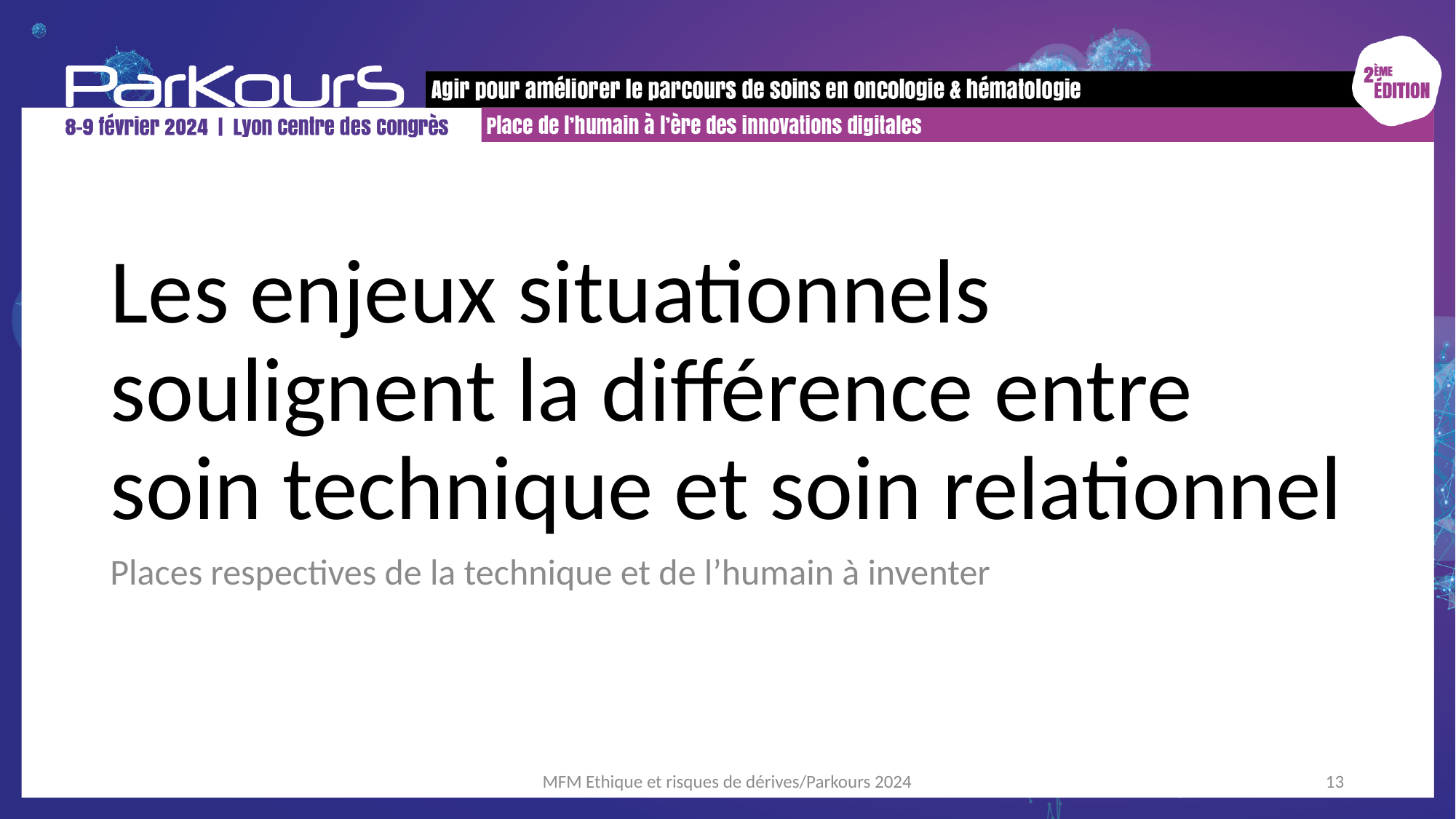

# Les enjeux situationnels soulignent la différence entre soin technique et soin relationnel
Places respectives de la technique et de l’humain à inventer
MFM Ethique et risques de dérives/Parkours 2024
13